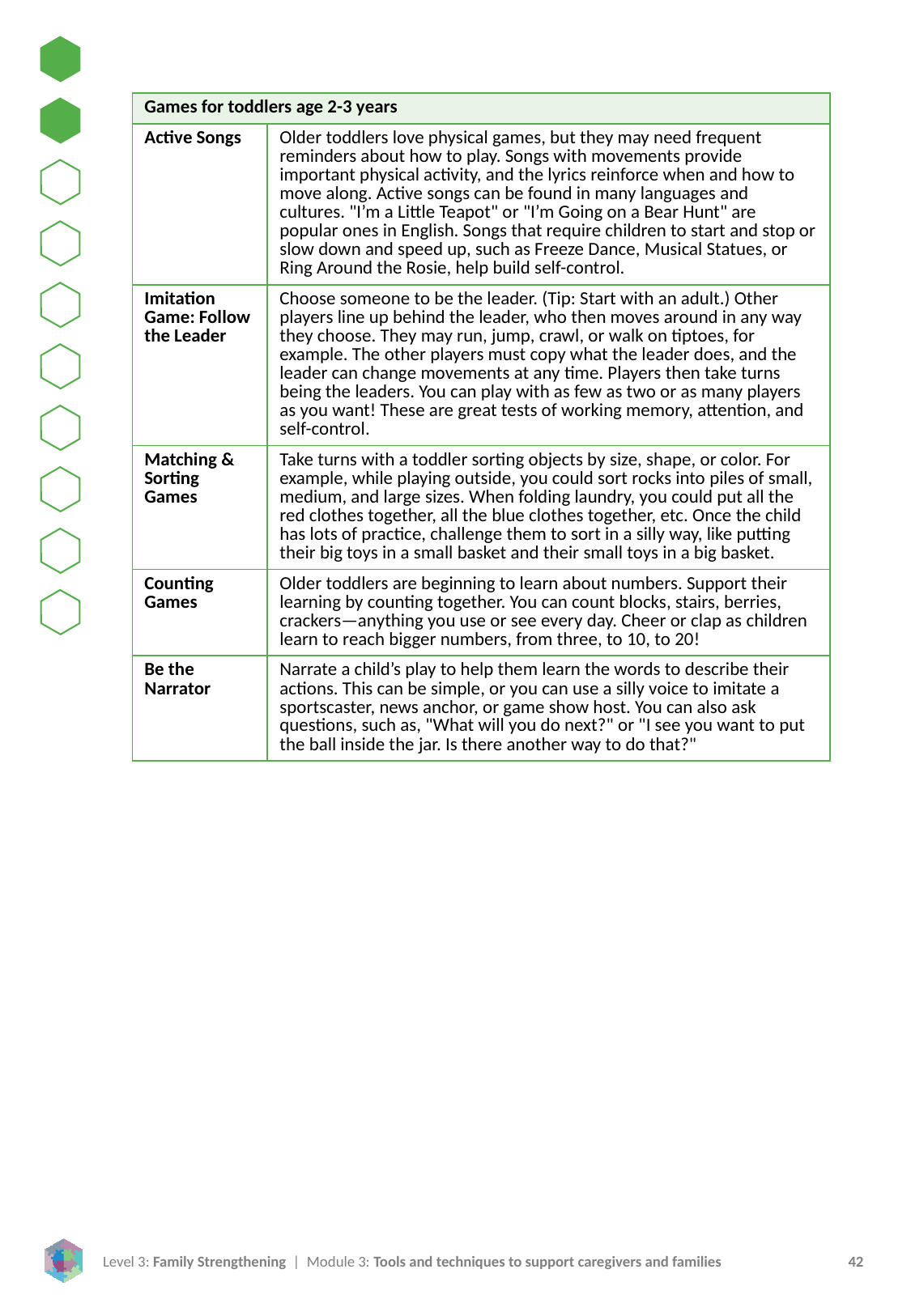

| Games for toddlers age 2-3 years |  |
| --- | --- |
| Active Songs | Older toddlers love physical games, but they may need frequent reminders about how to play. Songs with movements provide important physical activity, and the lyrics reinforce when and how to move along. Active songs can be found in many languages and cultures. "I’m a Little Teapot" or "I’m Going on a Bear Hunt" are popular ones in English. Songs that require children to start and stop or slow down and speed up, such as Freeze Dance, Musical Statues, or Ring Around the Rosie, help build self-control. |
| Imitation Game: Follow the Leader | Choose someone to be the leader. (Tip: Start with an adult.) Other players line up behind the leader, who then moves around in any way they choose. They may run, jump, crawl, or walk on tiptoes, for example. The other players must copy what the leader does, and the leader can change movements at any time. Players then take turns being the leaders. You can play with as few as two or as many players as you want! These are great tests of working memory, attention, and self-control. |
| Matching & Sorting Games | Take turns with a toddler sorting objects by size, shape, or color. For example, while playing outside, you could sort rocks into piles of small, medium, and large sizes. When folding laundry, you could put all the red clothes together, all the blue clothes together, etc. Once the child has lots of practice, challenge them to sort in a silly way, like putting their big toys in a small basket and their small toys in a big basket. |
| Counting Games | Older toddlers are beginning to learn about numbers. Support their learning by counting together. You can count blocks, stairs, berries, crackers—anything you use or see every day. Cheer or clap as children learn to reach bigger numbers, from three, to 10, to 20! |
| Be the Narrator | Narrate a child’s play to help them learn the words to describe their actions. This can be simple, or you can use a silly voice to imitate a sportscaster, news anchor, or game show host. You can also ask questions, such as, "What will you do next?" or "I see you want to put the ball inside the jar. Is there another way to do that?" |